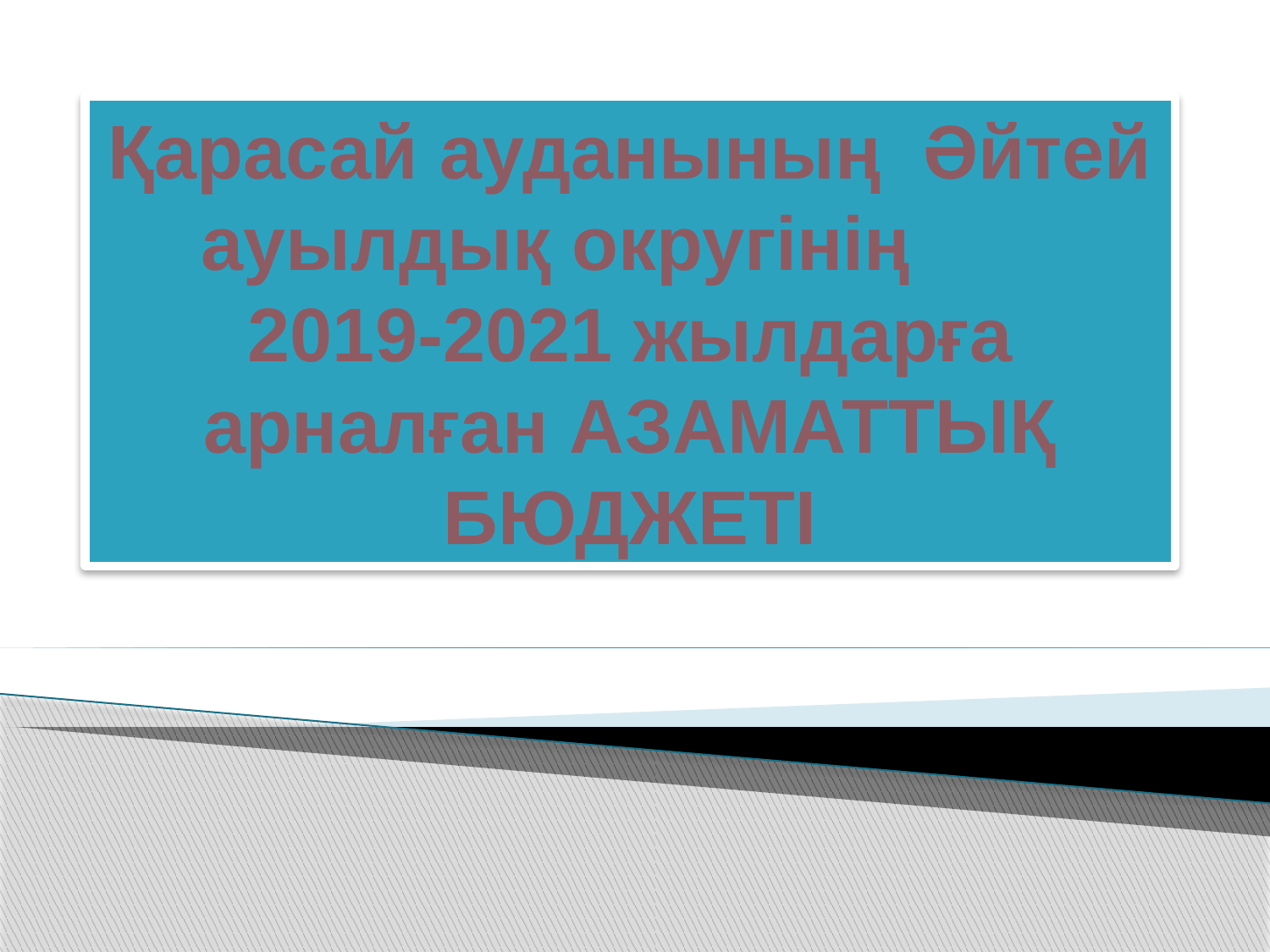

# Қарасай ауданының  Әйтей ауылдық округінің        2019-2021 жылдарға арналған АЗАМАТТЫҚ БЮДЖЕТІ